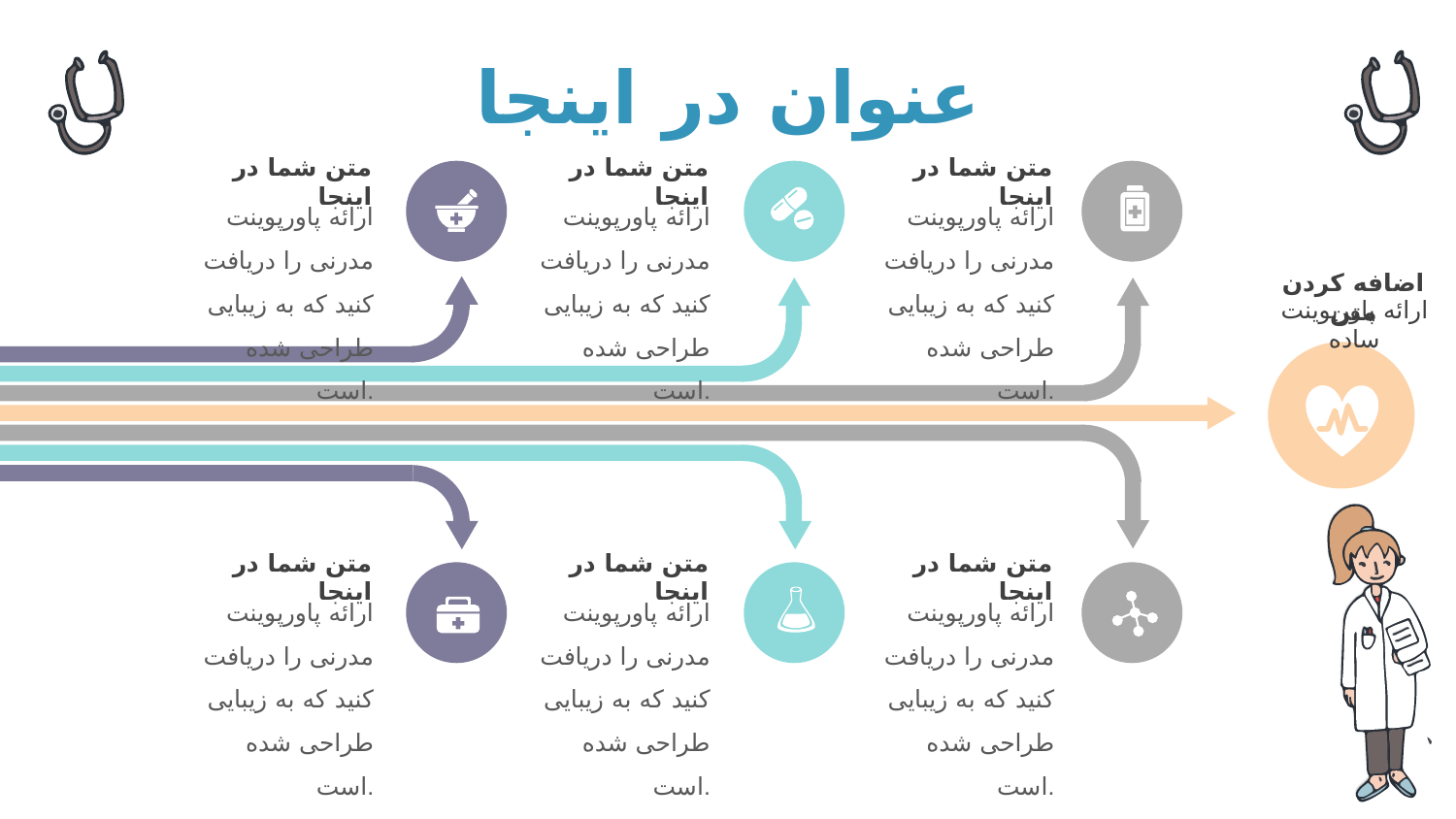

# عنوان در اینجا
متن شما در اینجا
ارائه پاورپوینت مدرنی را دریافت کنید که به زیبایی طراحی شده است.
متن شما در اینجا
ارائه پاورپوینت مدرنی را دریافت کنید که به زیبایی طراحی شده است.
متن شما در اینجا
ارائه پاورپوینت مدرنی را دریافت کنید که به زیبایی طراحی شده است.

اضافه کردن متن
ارائه پاورپوینت ساده

متن شما در اینجا
ارائه پاورپوینت مدرنی را دریافت کنید که به زیبایی طراحی شده است.
متن شما در اینجا
ارائه پاورپوینت مدرنی را دریافت کنید که به زیبایی طراحی شده است.
متن شما در اینجا
ارائه پاورپوینت مدرنی را دریافت کنید که به زیبایی طراحی شده است.